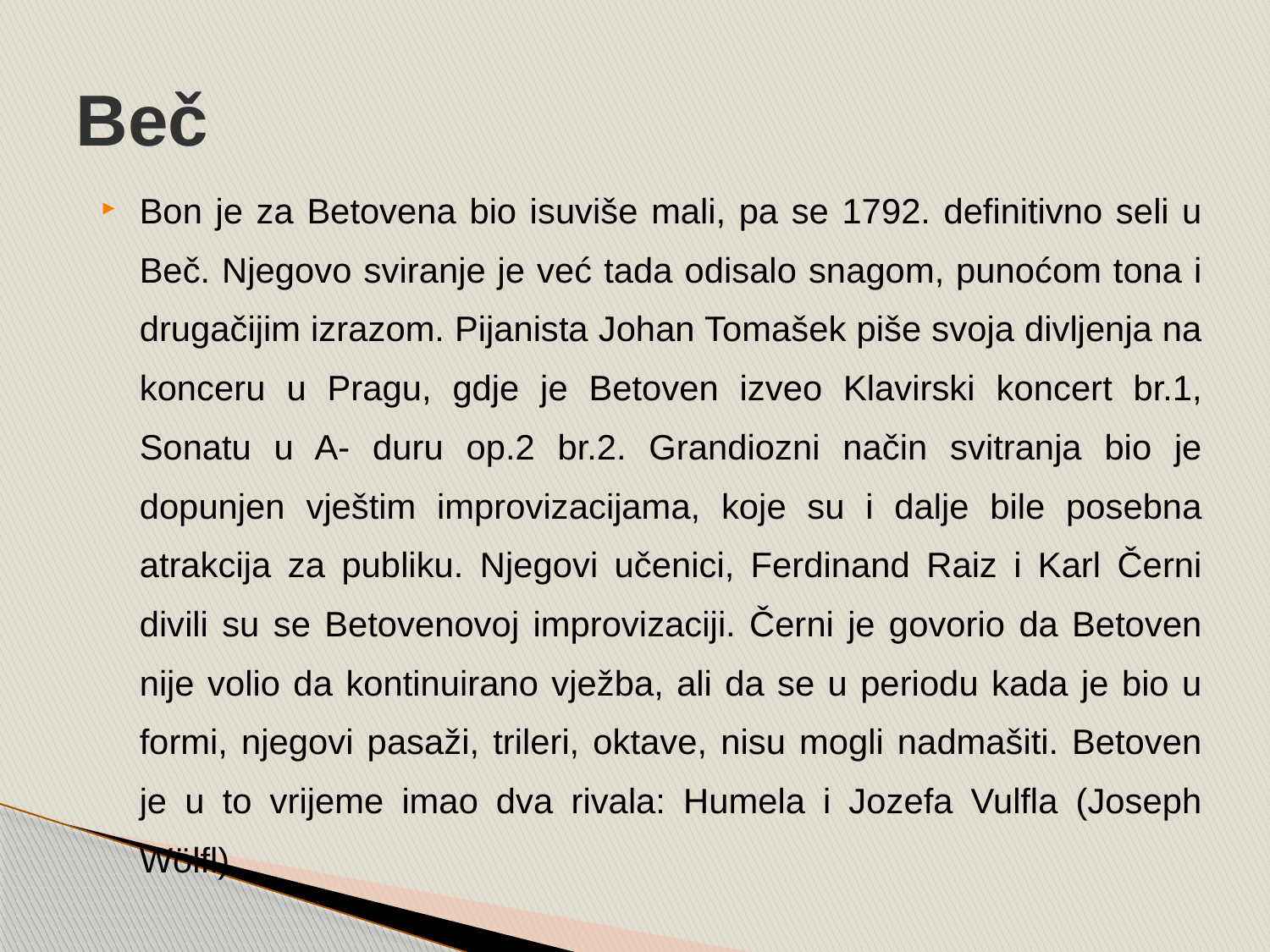

# Beč
Bon je za Betovena bio isuviše mali, pa se 1792. definitivno seli u Beč. Njegovo sviranje je već tada odisalo snagom, punoćom tona i drugačijim izrazom. Pijanista Johan Tomašek piše svoja divljenja na konceru u Pragu, gdje je Betoven izveo Klavirski koncert br.1, Sonatu u A- duru op.2 br.2. Grandiozni način svitranja bio je dopunjen vještim improvizacijama, koje su i dalje bile posebna atrakcija za publiku. Njegovi učenici, Ferdinand Raiz i Karl Černi divili su se Betovenovoj improvizaciji. Černi je govorio da Betoven nije volio da kontinuirano vježba, ali da se u periodu kada je bio u formi, njegovi pasaži, trileri, oktave, nisu mogli nadmašiti. Betoven je u to vrijeme imao dva rivala: Humela i Jozefa Vulfla (Joseph Wölfl).